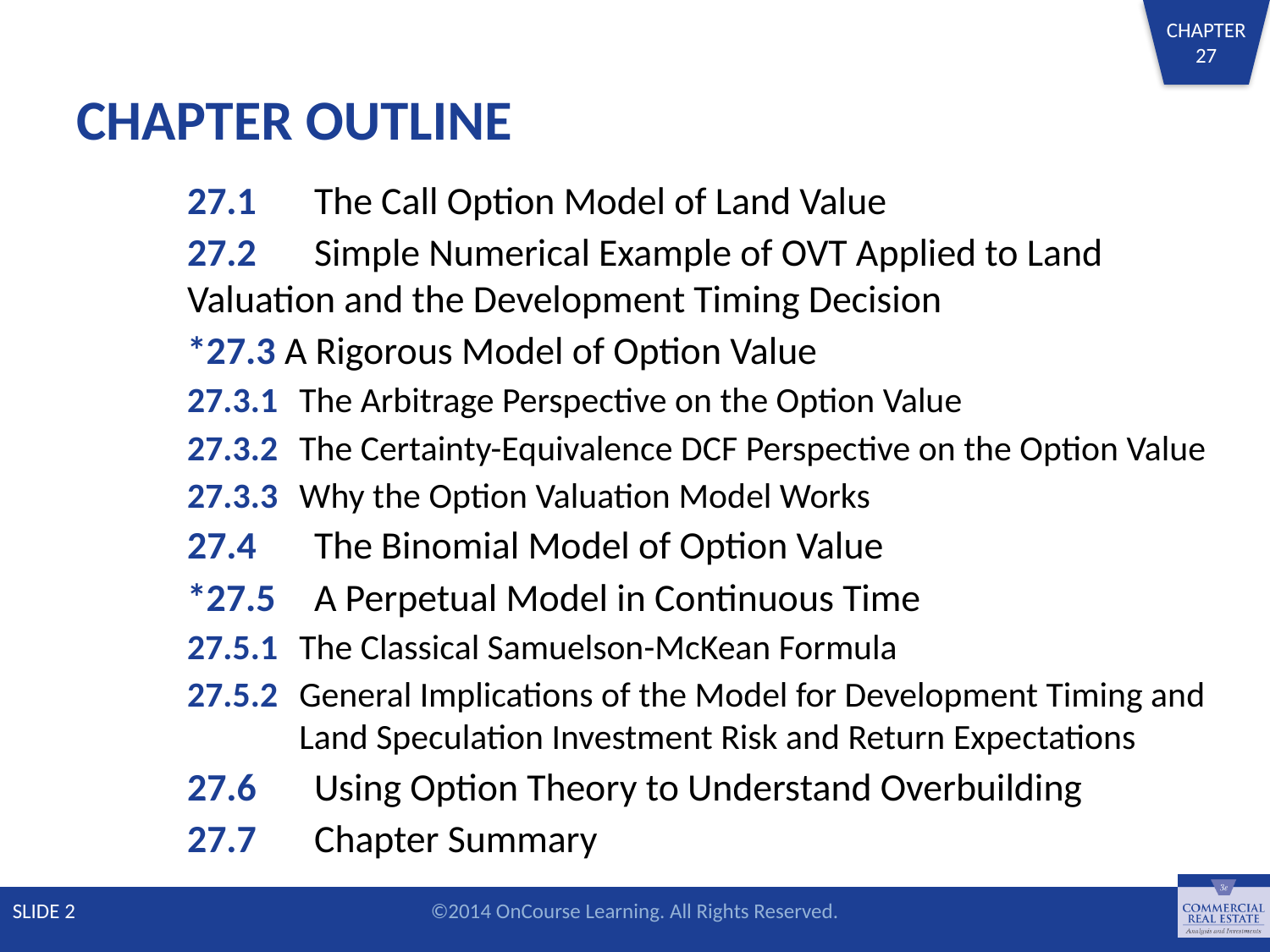

# CHAPTER OUTLINE
	27.1 	The Call Option Model of Land Value
	27.2 	Simple Numerical Example of OVT Applied to Land Valuation and the Development Timing Decision
	*27.3 A Rigorous Model of Option Value
27.3.1 	The Arbitrage Perspective on the Option Value
27.3.2 	The Certainty-Equivalence DCF Perspective on the Option Value
27.3.3 	Why the Option Valuation Model Works
	27.4	The Binomial Model of Option Value
	*27.5	A Perpetual Model in Continuous Time
27.5.1 	The Classical Samuelson-McKean Formula
27.5.2 	General Implications of the Model for Development Timing and Land Speculation Investment Risk and Return Expectations
	27.6	Using Option Theory to Understand Overbuilding
	27.7	Chapter Summary
SLIDE 2